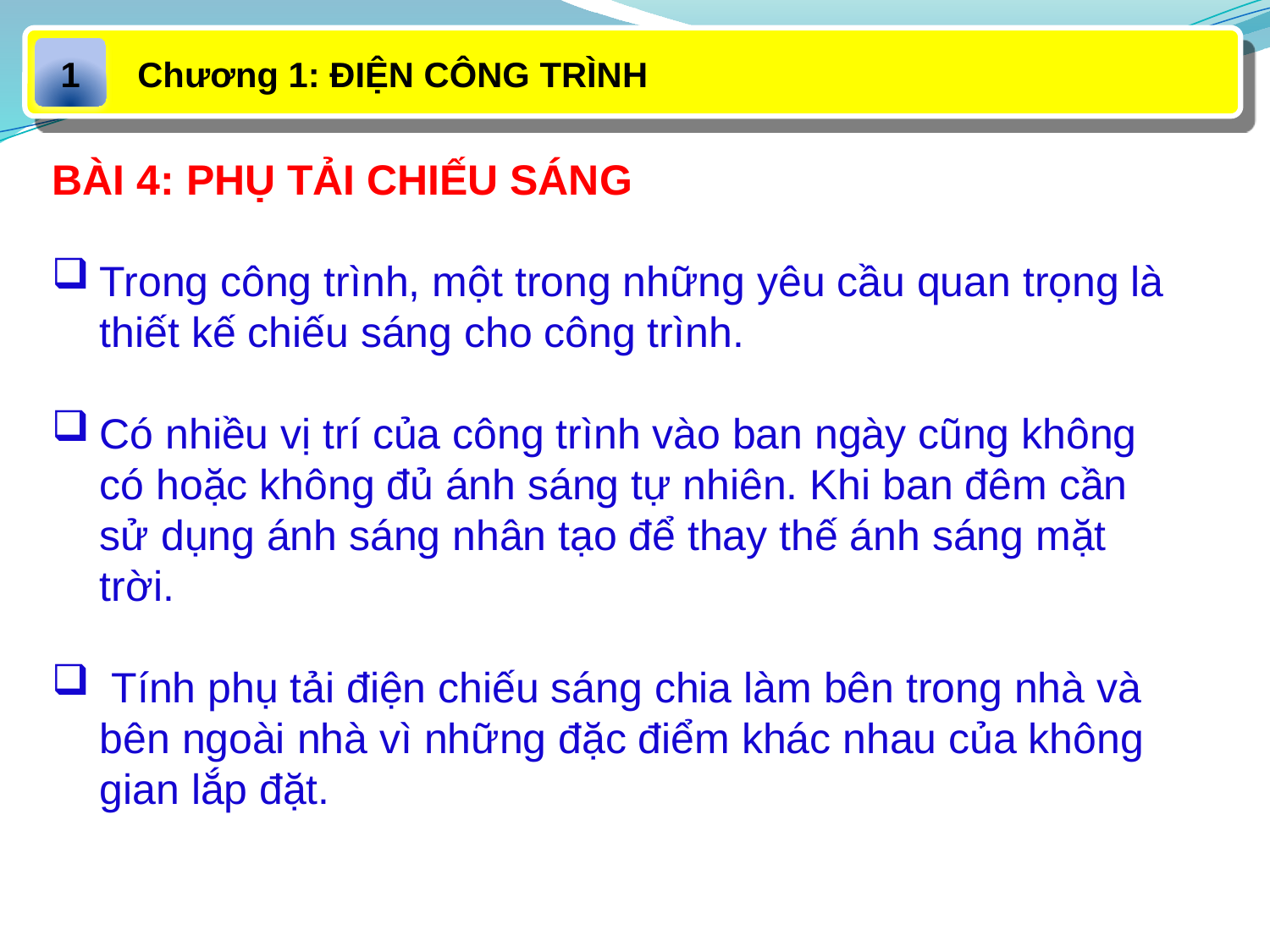

Chương 1: ĐIỆN CÔNG TRÌNH
1

BÀI 4: PHỤ TẢI CHIẾU SÁNG

Trong công trình, một trong những yêu cầu quan trọng là thiết kế chiếu sáng cho công trình.

Có nhiều vị trí của công trình vào ban ngày cũng không có hoặc không đủ ánh sáng tự nhiên. Khi ban đêm cần sử dụng ánh sáng nhân tạo để thay thế ánh sáng mặt trời.

 Tính phụ tải điện chiếu sáng chia làm bên trong nhà và bên ngoài nhà vì những đặc điểm khác nhau của không gian lắp đặt.